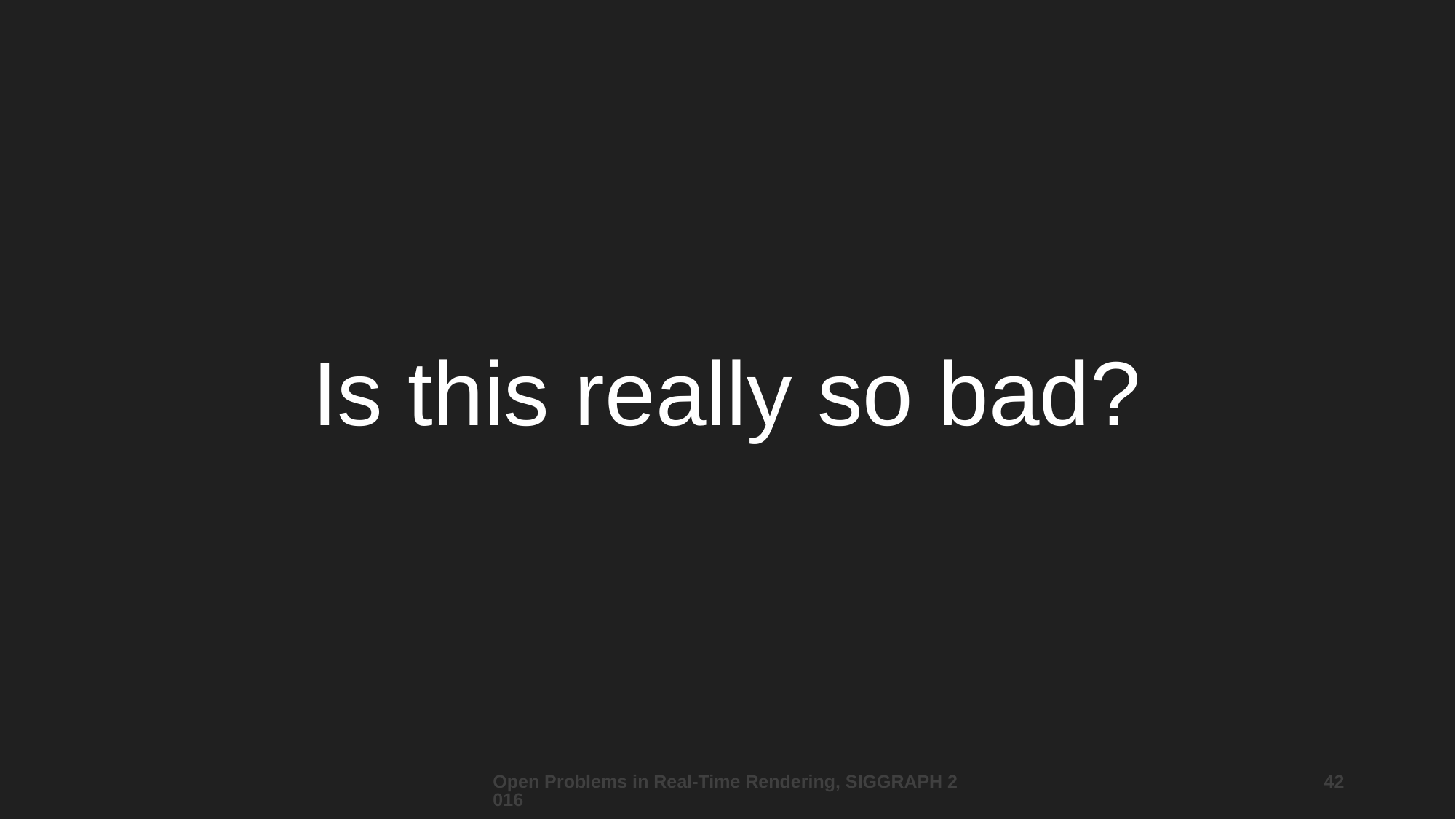

# Is this really so bad?

Open Problems in Real-Time Rendering, SIGGRAPH 2016
42